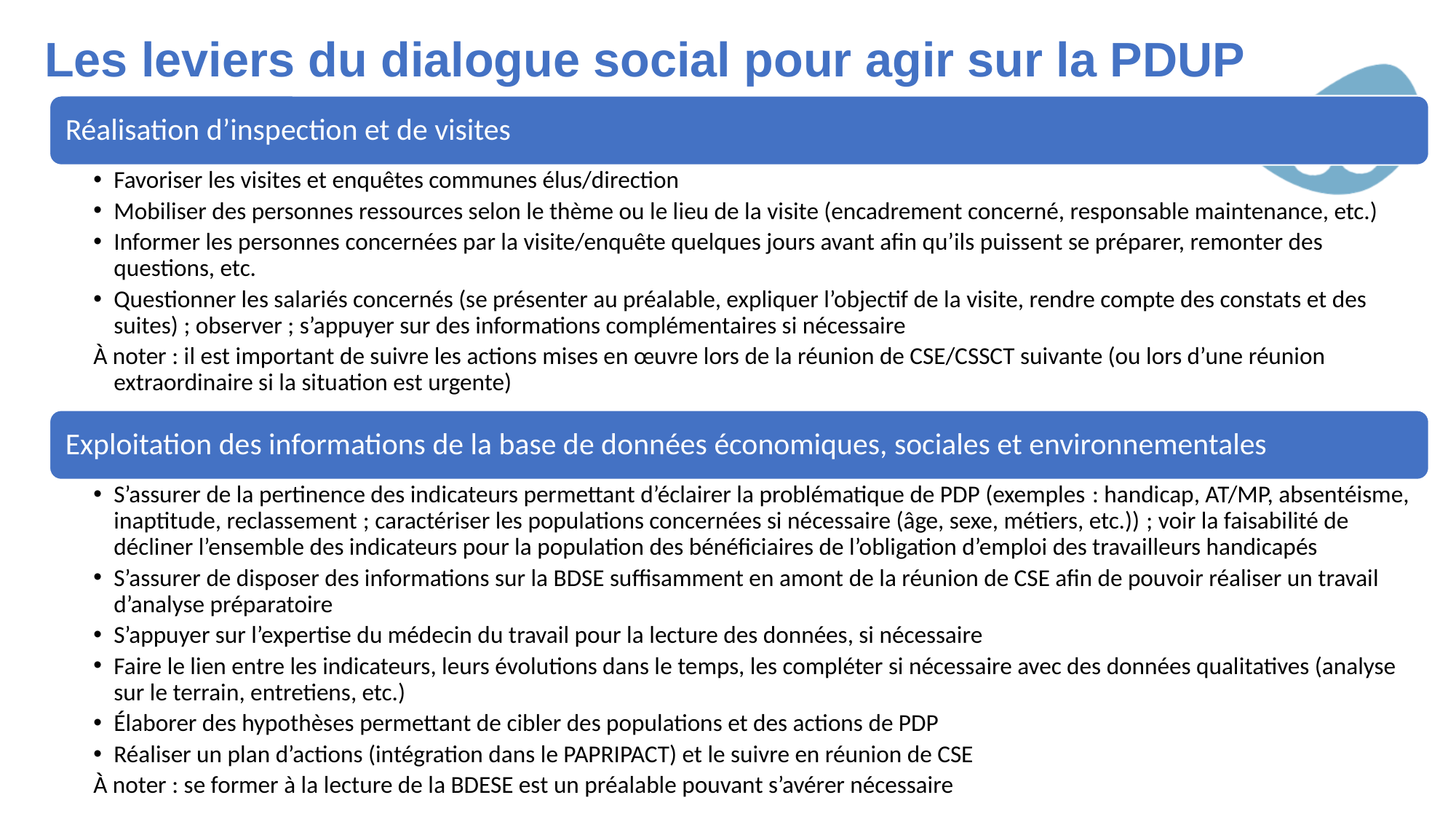

# Les leviers du dialogue social pour agir sur la PDUP
Réalisation d’inspection et de visites
Favoriser les visites et enquêtes communes élus/direction
Mobiliser des personnes ressources selon le thème ou le lieu de la visite (encadrement concerné, responsable maintenance, etc.)
Informer les personnes concernées par la visite/enquête quelques jours avant afin qu’ils puissent se préparer, remonter des questions, etc.
Questionner les salariés concernés (se présenter au préalable, expliquer l’objectif de la visite, rendre compte des constats et des suites) ; observer ; s’appuyer sur des informations complémentaires si nécessaire
À noter : il est important de suivre les actions mises en œuvre lors de la réunion de CSE/CSSCT suivante (ou lors d’une réunion extraordinaire si la situation est urgente)
Exploitation des informations de la base de données économiques, sociales et environnementales
S’assurer de la pertinence des indicateurs permettant d’éclairer la problématique de PDP (exemples : handicap, AT/MP, absentéisme, inaptitude, reclassement ; caractériser les populations concernées si nécessaire (âge, sexe, métiers, etc.)) ; voir la faisabilité de décliner l’ensemble des indicateurs pour la population des bénéficiaires de l’obligation d’emploi des travailleurs handicapés
S’assurer de disposer des informations sur la BDSE suffisamment en amont de la réunion de CSE afin de pouvoir réaliser un travail d’analyse préparatoire
S’appuyer sur l’expertise du médecin du travail pour la lecture des données, si nécessaire
Faire le lien entre les indicateurs, leurs évolutions dans le temps, les compléter si nécessaire avec des données qualitatives (analyse sur le terrain, entretiens, etc.)
Élaborer des hypothèses permettant de cibler des populations et des actions de PDP
Réaliser un plan d’actions (intégration dans le PAPRIPACT) et le suivre en réunion de CSE
À noter : se former à la lecture de la BDESE est un préalable pouvant s’avérer nécessaire